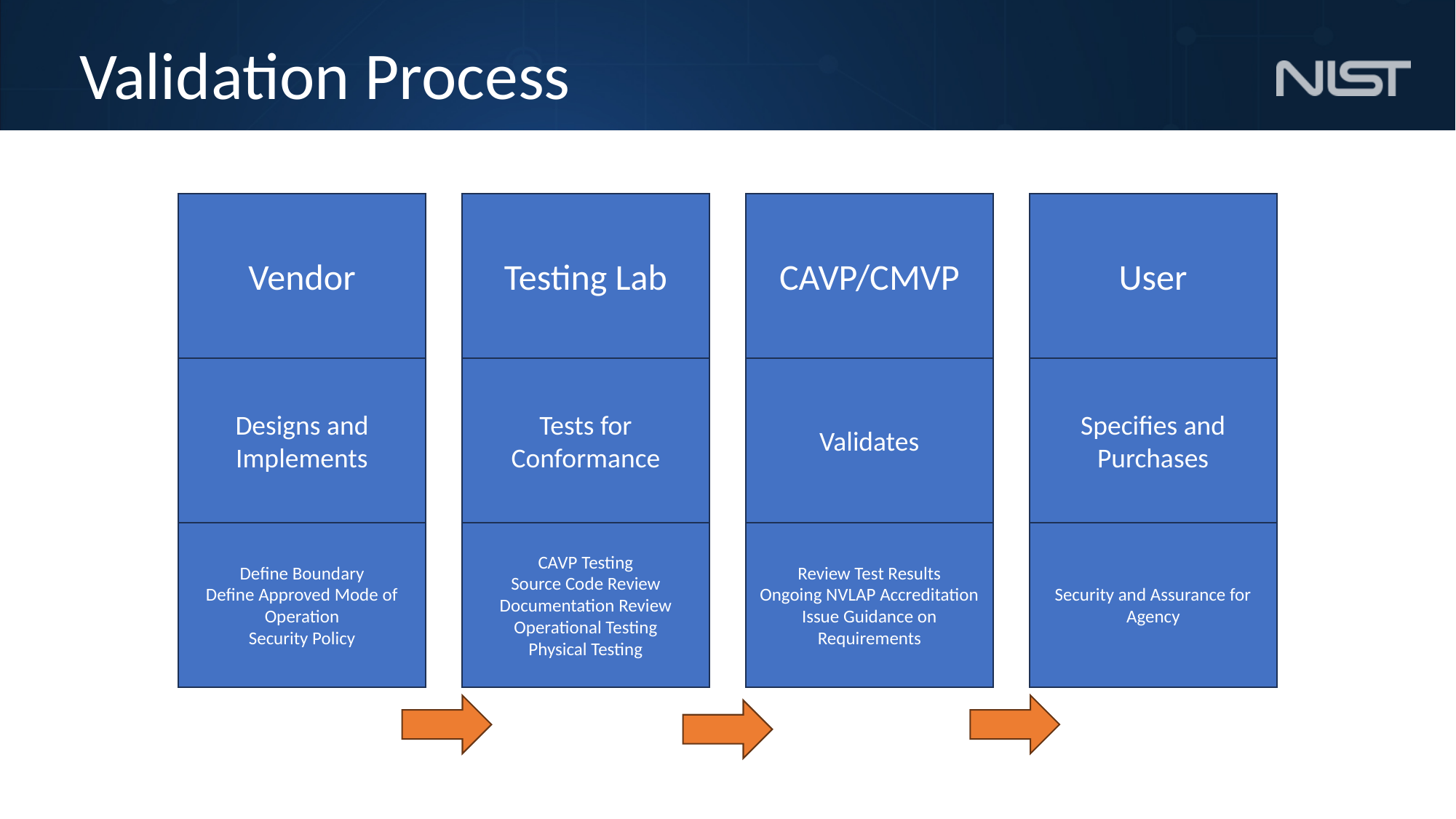

# Validation Process
Vendor
Testing Lab
CAVP/CMVP
User
Designs and Implements
Tests for Conformance
Validates
Specifies and Purchases
Define Boundary
Define Approved Mode of Operation
Security Policy
CAVP Testing
Source Code Review
Documentation Review
Operational Testing
Physical Testing
Review Test Results
Ongoing NVLAP Accreditation
Issue Guidance on Requirements
Security and Assurance for Agency